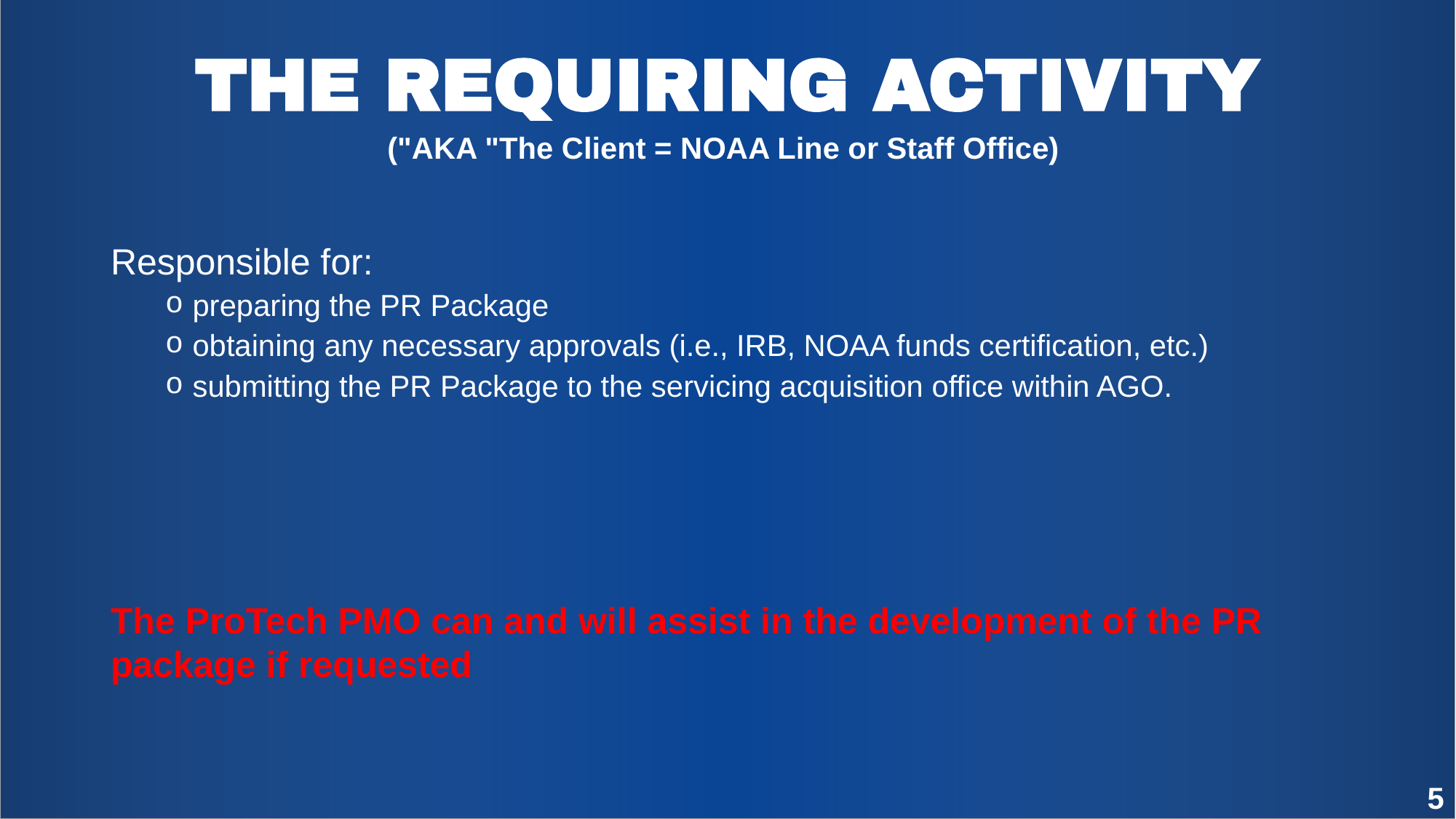

THE REQUIRING ACTIVITY
("AKA "The Client = NOAA Line or Staff Office)
Responsible for:
preparing the PR Package
obtaining any necessary approvals (i.e., IRB, NOAA funds certification, etc.)
submitting the PR Package to the servicing acquisition office within AGO.

The ProTech PMO can and will assist in the development of the PR package if requested
5